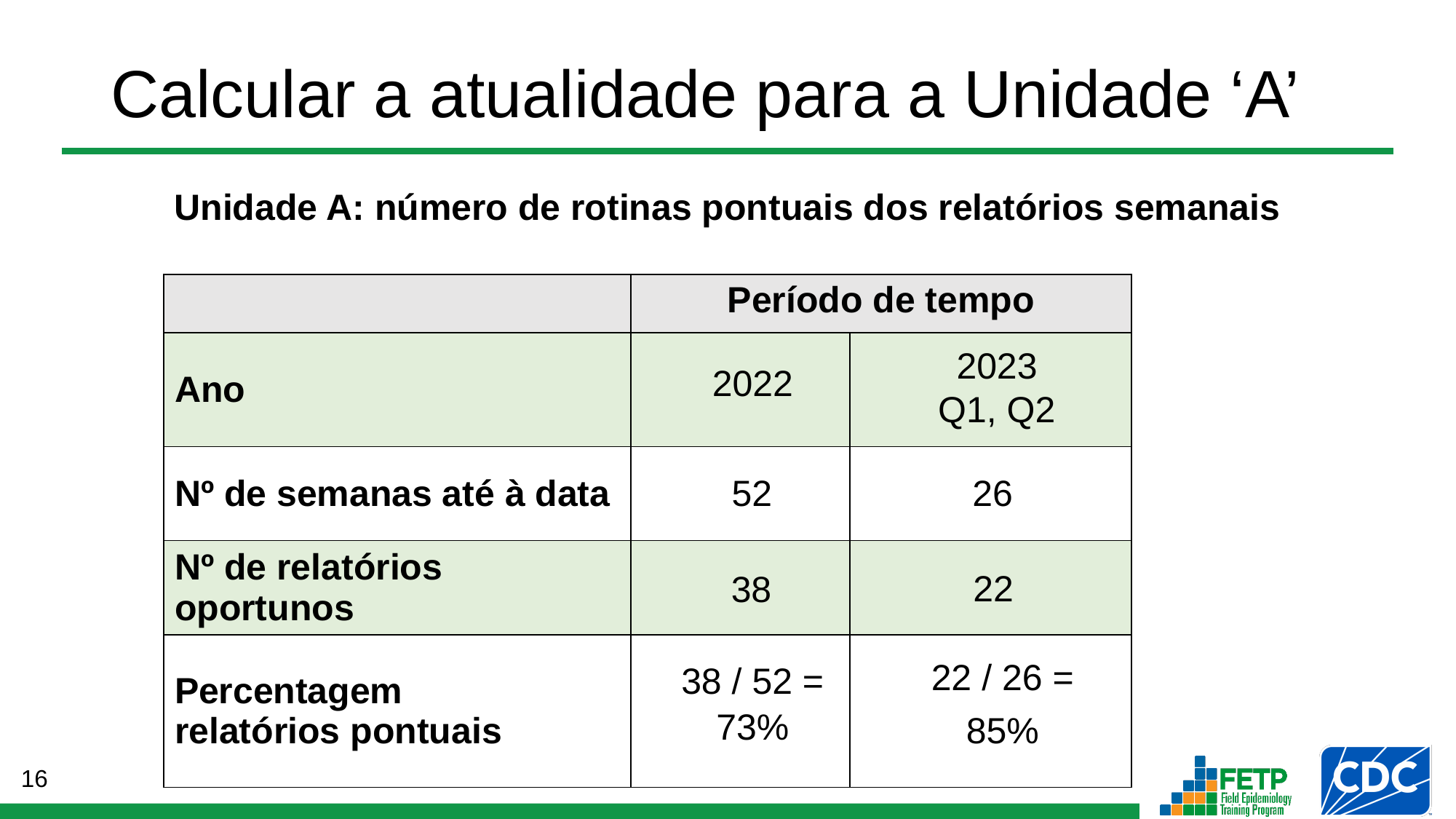

# Calcular a atualidade para a Unidade ‘A’
Unidade A: número de rotinas pontuais dos relatórios semanais

|  | Período de tempo |  |
| --- | --- | --- |
| Ano |  |  |
| Nº de semanas até à data |  |  |
| Nº de relatórios oportunos |  |  |
| Percentagem relatórios pontuais |  |  |
2023
Q1, Q2
2022
52
26
22
38
22 / 26 =
38 / 52 =
73%
85%